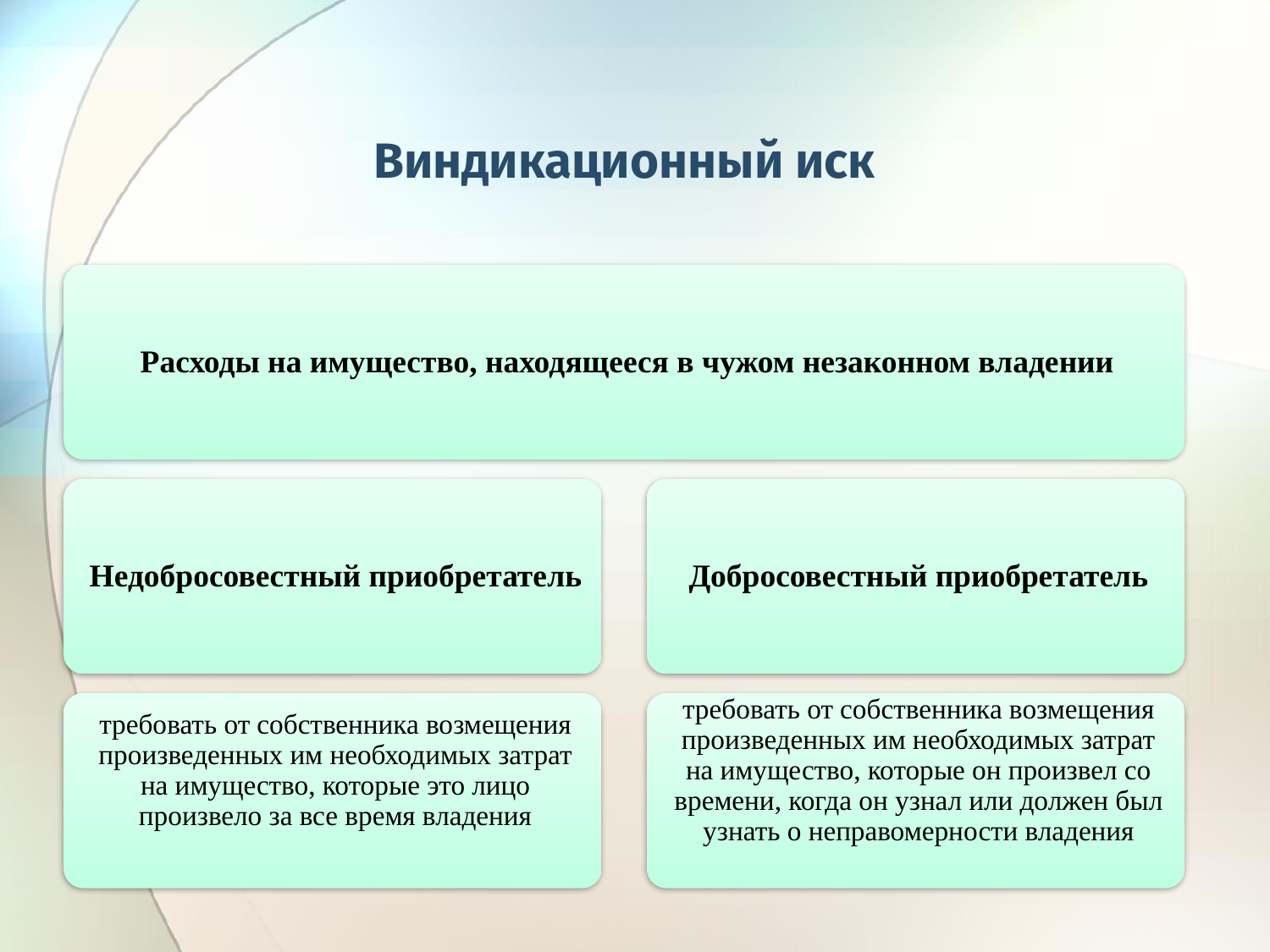

# Виндикационный иск
Расходы на имущество, находящееся в чужом незаконном владении
Недобросовестный приобретатель
требовать от собственника возмещения произведенных им необходимых затрат на имущество, которые это лицо произвело за все время владения

Добросовестный приобретатель
требовать от собственника возмещения произведенных им необходимых затрат на имущество, которые он произвел со времени, когда он узнал или должен был узнать о неправомерности владения